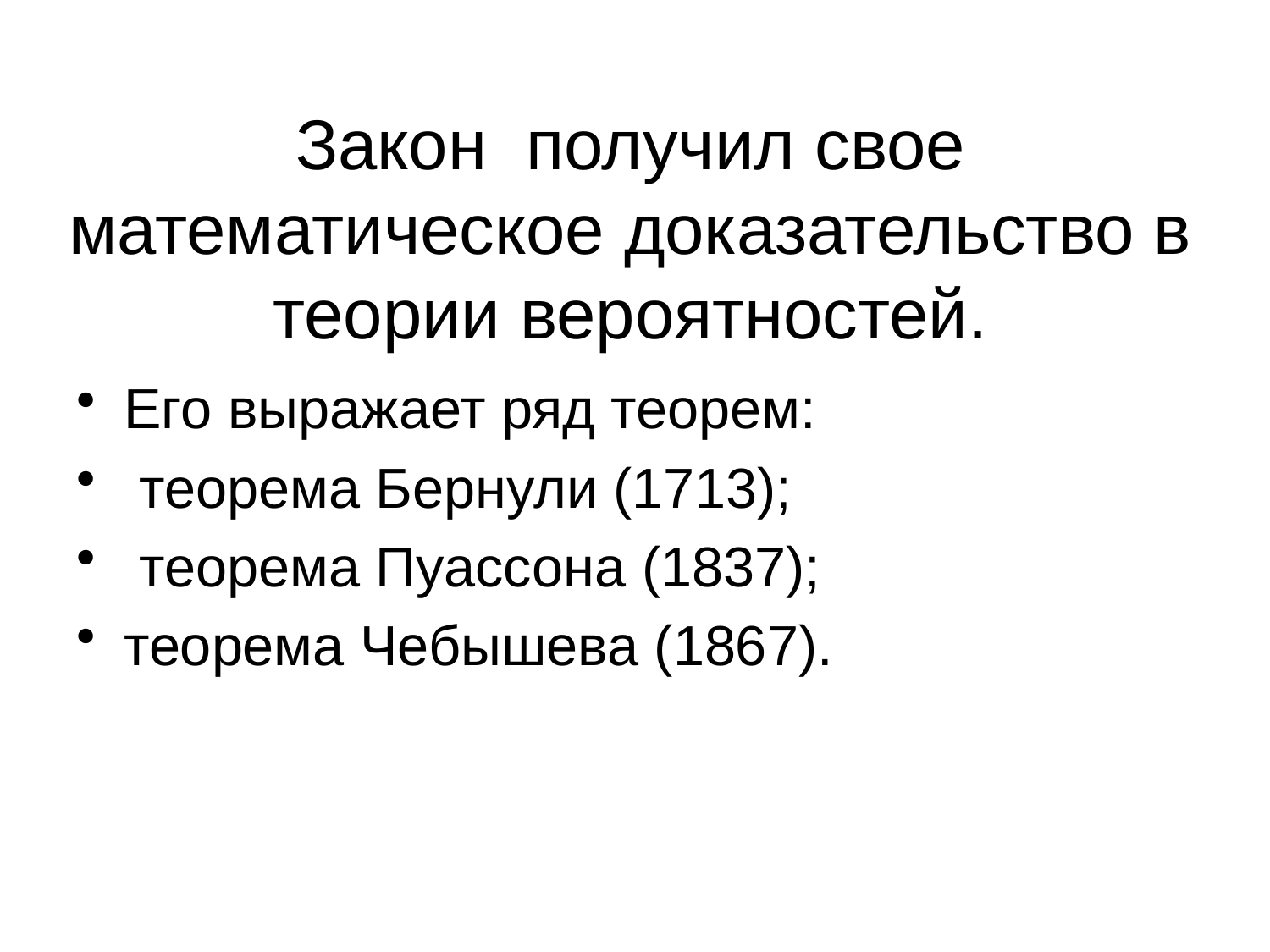

# Закон  получил свое математическое доказательство в теории вероятностей.
Его выражает ряд теорем:
 теорема Бернули (1713);
 теорема Пуассона (1837);
теорема Чебышева (1867).